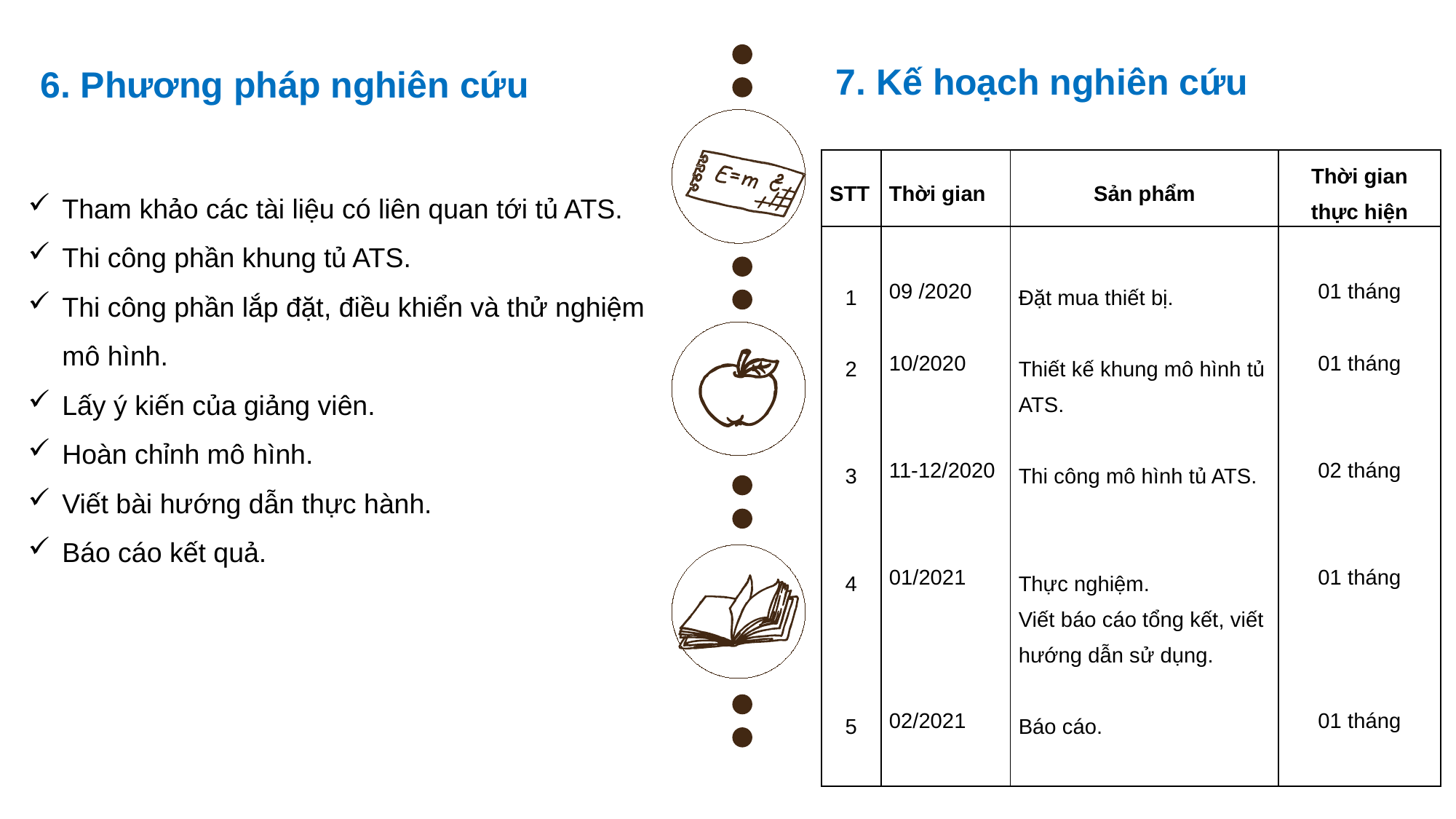

7. Kế hoạch nghiên cứu

6. Phương pháp nghiên cứu
| STT | Thời gian | Sản phẩm | Thời gian thực hiện |
| --- | --- | --- | --- |
| 1   2     3     4       5 | 09 /2020   10/2020     11-12/2020     01/2021       02/2021 | Đặt mua thiết bị.   Thiết kế khung mô hình tủ ATS.   Thi công mô hình tủ ATS.     Thực nghiệm. Viết báo cáo tổng kết, viết hướng dẫn sử dụng.   Báo cáo. | 01 tháng   01 tháng     02 tháng     01 tháng       01 tháng |
Tham khảo các tài liệu có liên quan tới tủ ATS.
Thi công phần khung tủ ATS.
Thi công phần lắp đặt, điều khiển và thử nghiệm mô hình.
Lấy ý kiến của giảng viên.
Hoàn chỉnh mô hình.
Viết bài hướng dẫn thực hành.
Báo cáo kết quả.